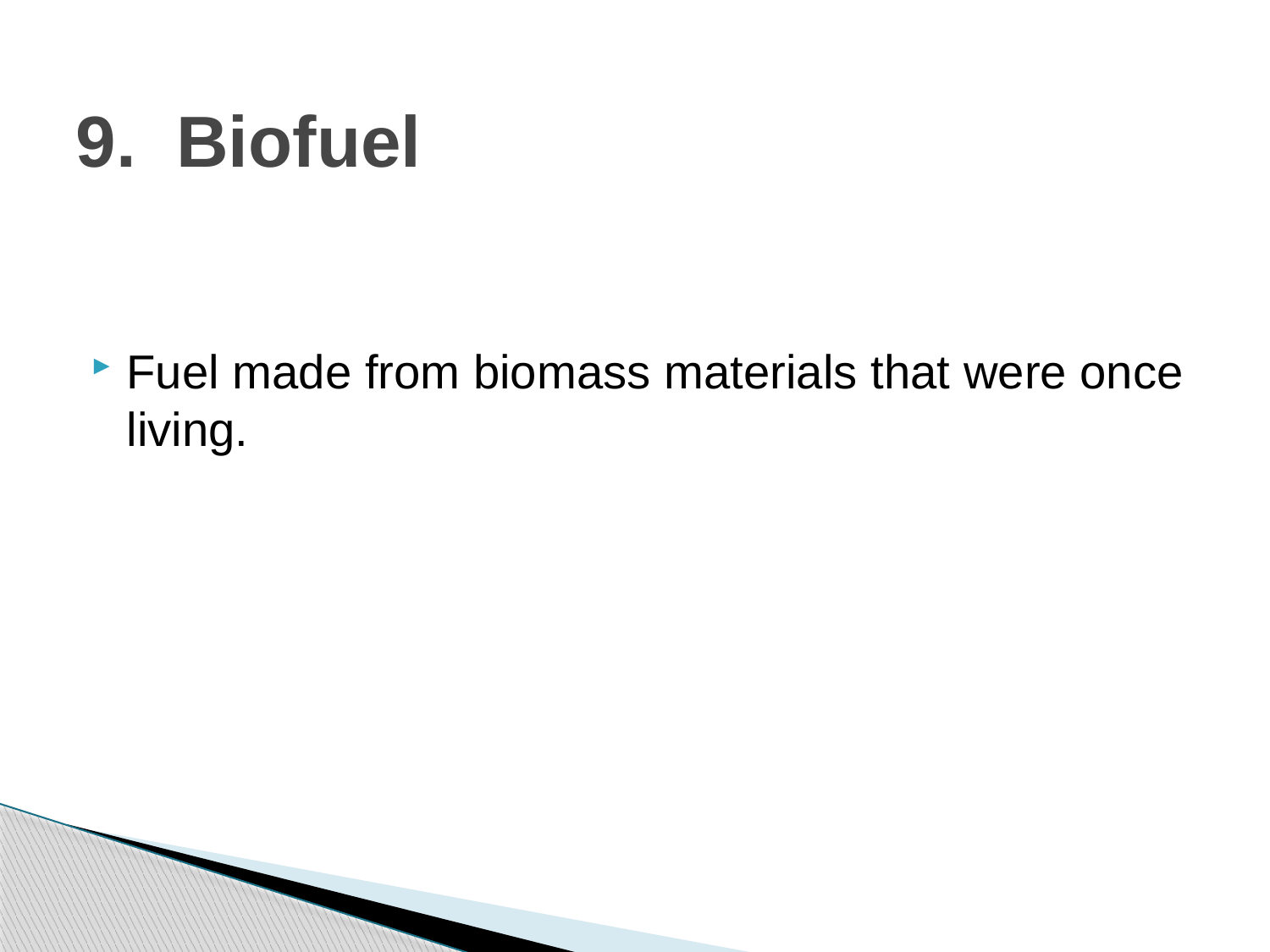

# 9.  Biofuel
Fuel made from biomass materials that were once living.